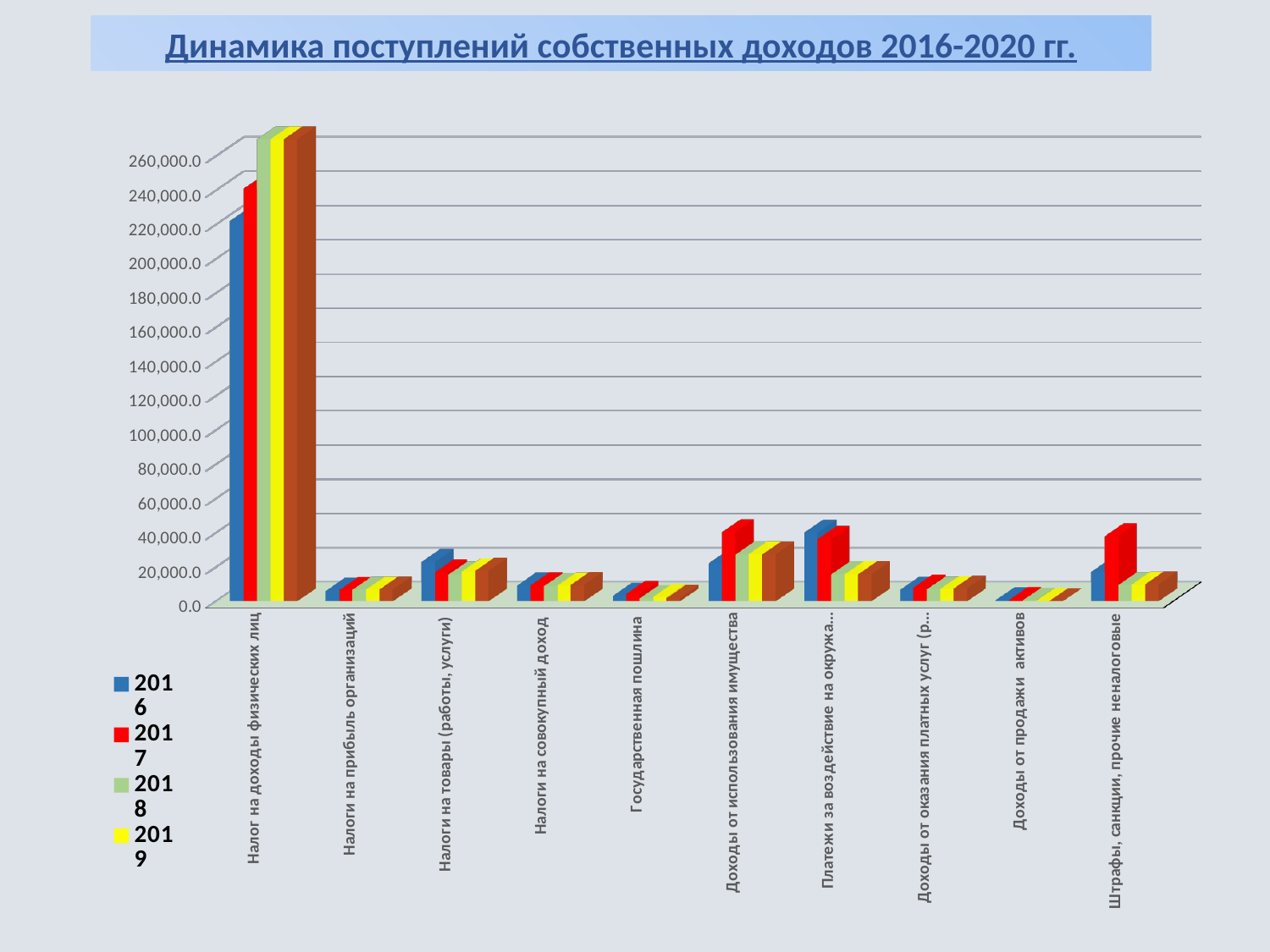

Динамика поступлений собственных доходов 2016-2020 гг.

[unsupported chart]